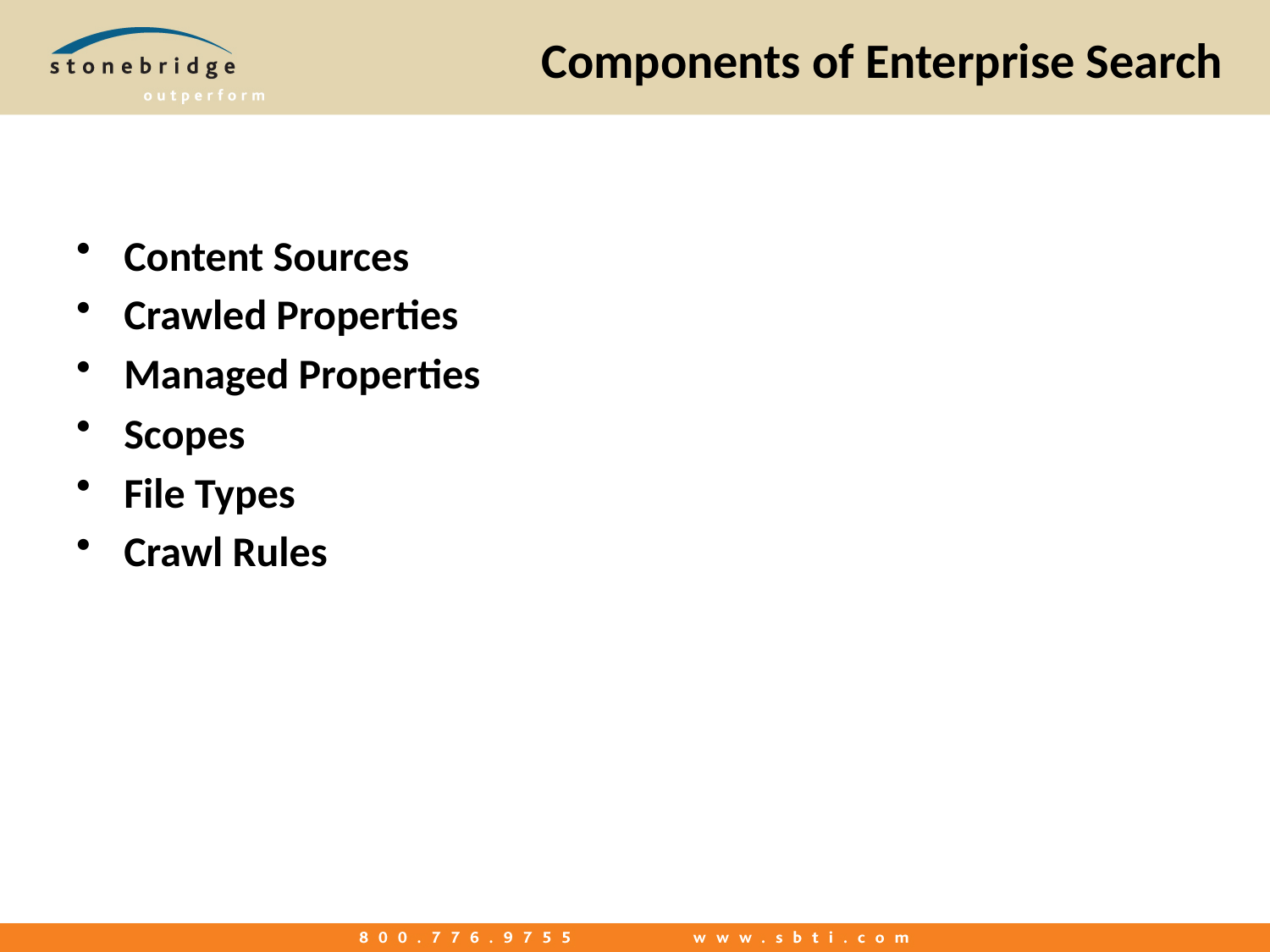

# Components of Enterprise Search
Content Sources
Crawled Properties
Managed Properties
Scopes
File Types
Crawl Rules